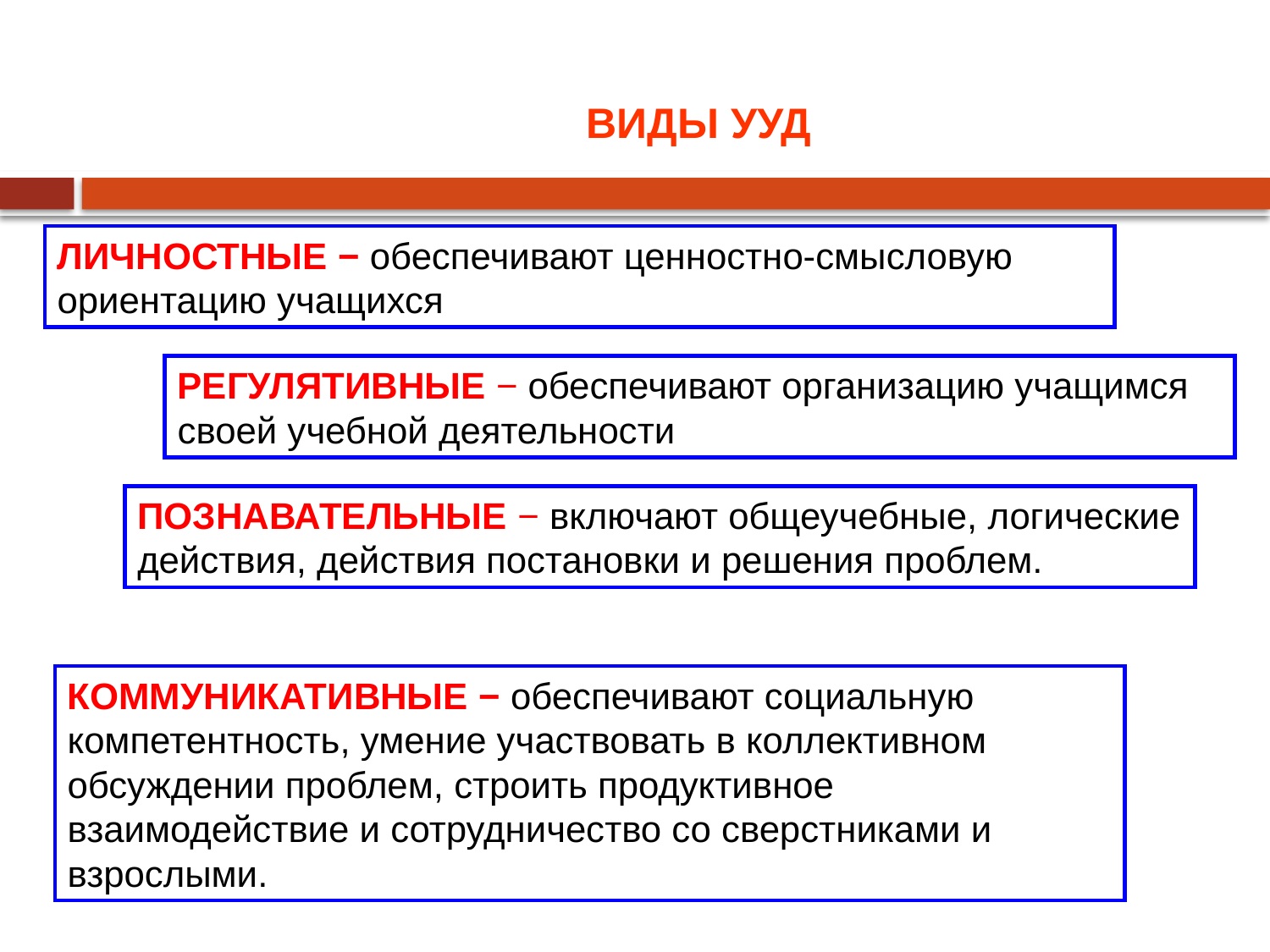

ВИДЫ УУД
ЛИЧНОСТНЫЕ − обеспечивают ценностно-смысловую ориентацию учащихся
РЕГУЛЯТИВНЫЕ − обеспечивают организацию учащимся своей учебной деятельности
ПОЗНАВАТЕЛЬНЫЕ − включают общеучебные, логические действия, действия постановки и решения проблем.
КОММУНИКАТИВНЫЕ − обеспечивают социальную компетентность, умение участвовать в коллективном обсуждении проблем, строить продуктивное взаимодействие и сотрудничество со сверстниками и взрослыми.